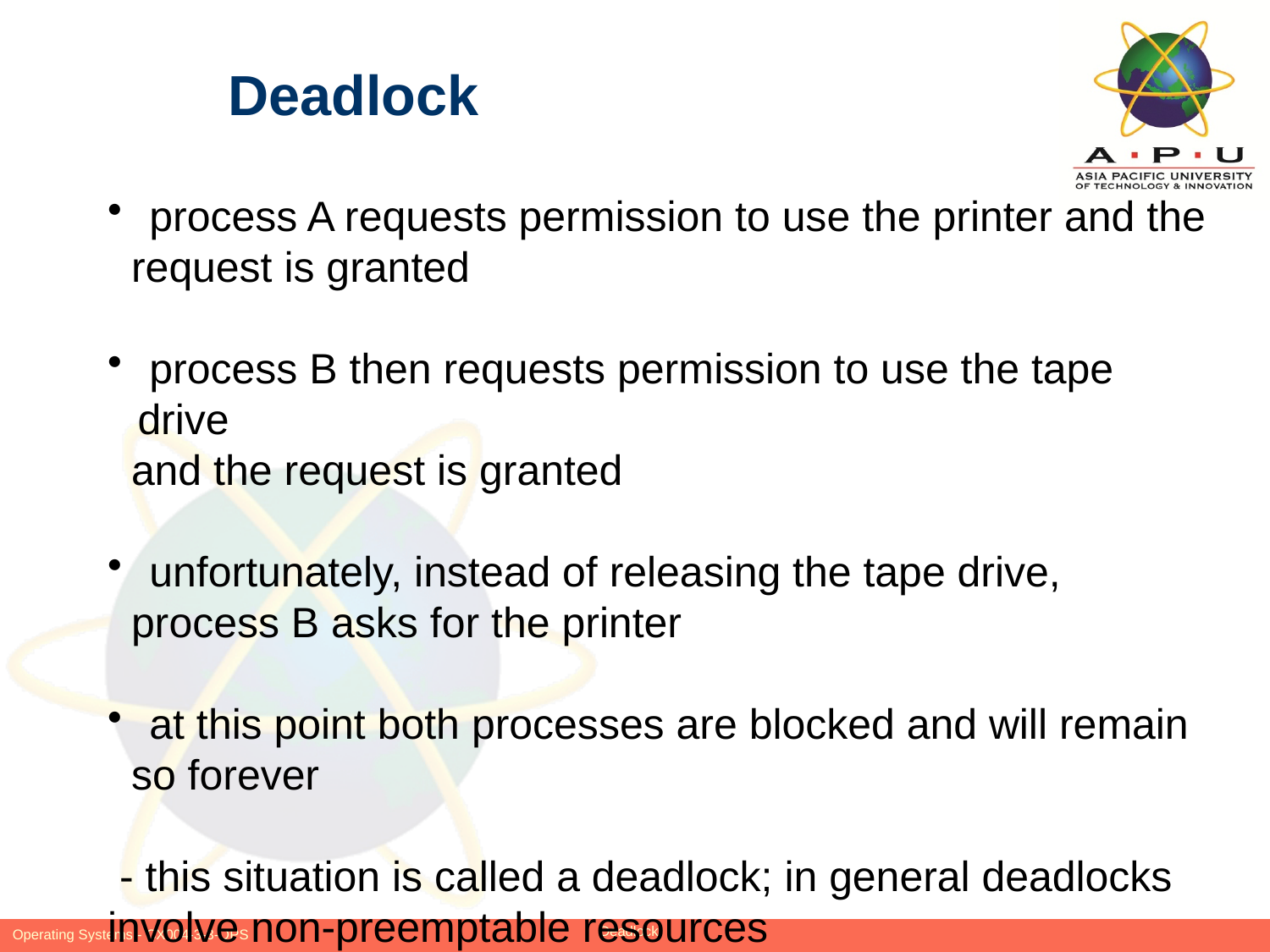

Deadlock
 process A requests permission to use the printer and the
  request is granted

 process B then requests permission to use the tape drive
  and the request is granted

 unfortunately, instead of releasing the tape drive,
  process B asks for the printer

 at this point both processes are blocked and will remain
  so forever

 - this situation is called a deadlock; in general deadlocks involve non-preemptable resources

Slide 7 of 18